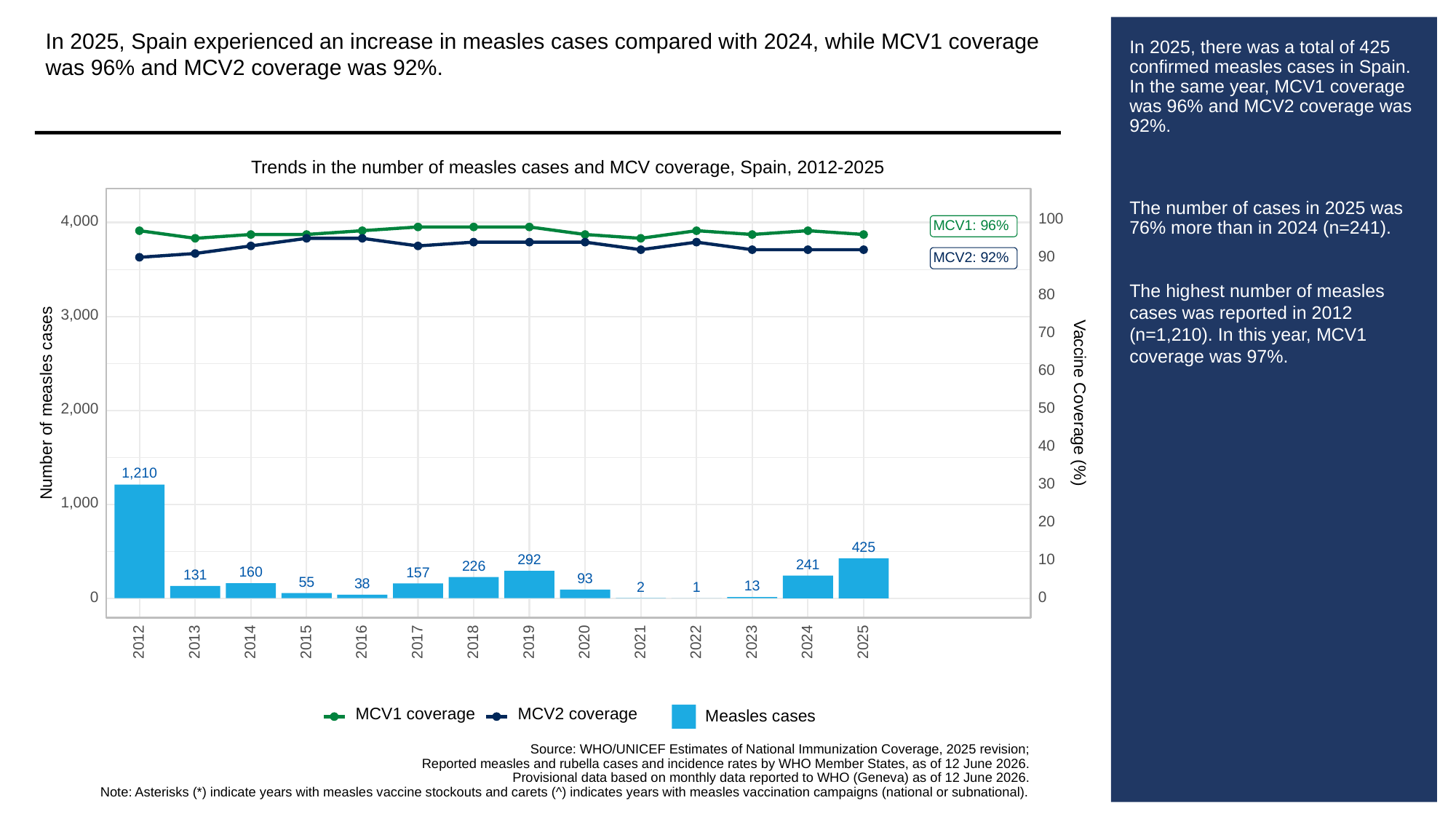

In 2025, Spain experienced an increase in measles cases compared with 2024, while MCV1 coverage was 96% and MCV2 coverage was 92%.
# In 2025, there was a total of 425 confirmed measles cases in Spain. In the same year, MCV1 coverage was 96% and MCV2 coverage was 92%.

The number of cases in 2025 was 76% more than in 2024 (n=241).

The highest number of measles cases was reported in 2012 (n=1,210). In this year, MCV1 coverage was 97%.

Trends in the number of measles cases and MCV coverage, Spain, 2012-2025

100
4,000

MCV1: 96%

90
MCV2: 92%

80
3,000

70

60
Vaccine Coverage (%)
Number of measles cases
2,000
50

40

1,210
30

1,000

20
425

10
292

241
226
160
157
131

93

55
38
13
2
1

0
0

2013
2023
2012
2014
2015
2016
2017
2018
2019
2020
2021
2022
2024
2025

MCV1 coverage
MCV2 coverage
Measles cases

Source: WHO/UNICEF Estimates of National Immunization Coverage, 2025 revision;
Reported measles and rubella cases and incidence rates by WHO Member States, as of 12 June 2026.
Provisional data based on monthly data reported to WHO (Geneva) as of 12 June 2026.
Note: Asterisks (*) indicate years with measles vaccine stockouts and carets (^) indicates years with measles vaccination campaigns (national or subnational).